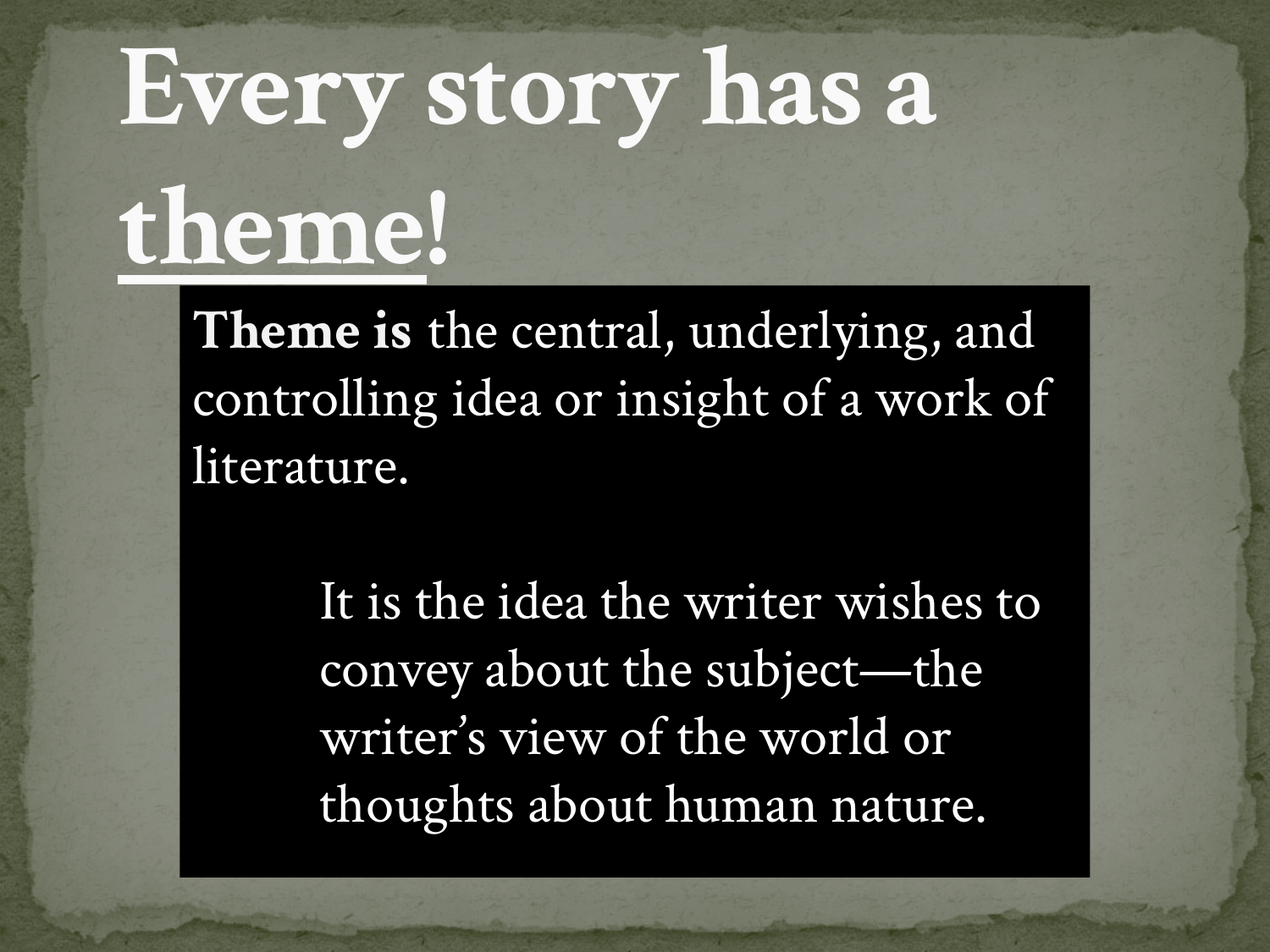

Every story has a theme!
Theme is the central, underlying, and controlling idea or insight of a work of literature.

	It is the idea the writer wishes to 	convey about the subject—the 	writer’s view of the world or 	thoughts about human nature.